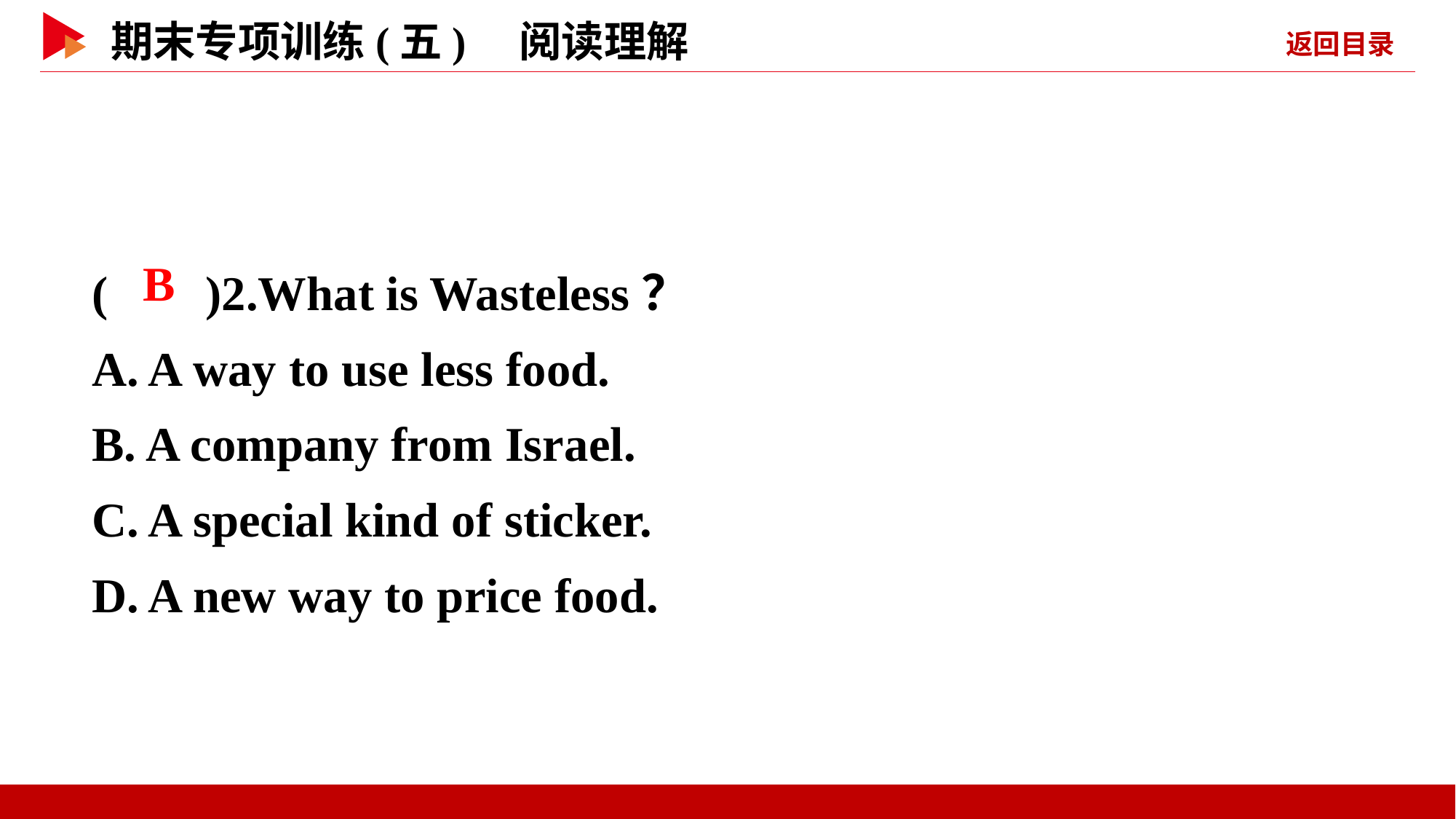

(        )2.What is Wasteless？
A. A way to use less food.
B. A company from Israel.
C. A special kind of sticker.
D. A new way to price food.
   B